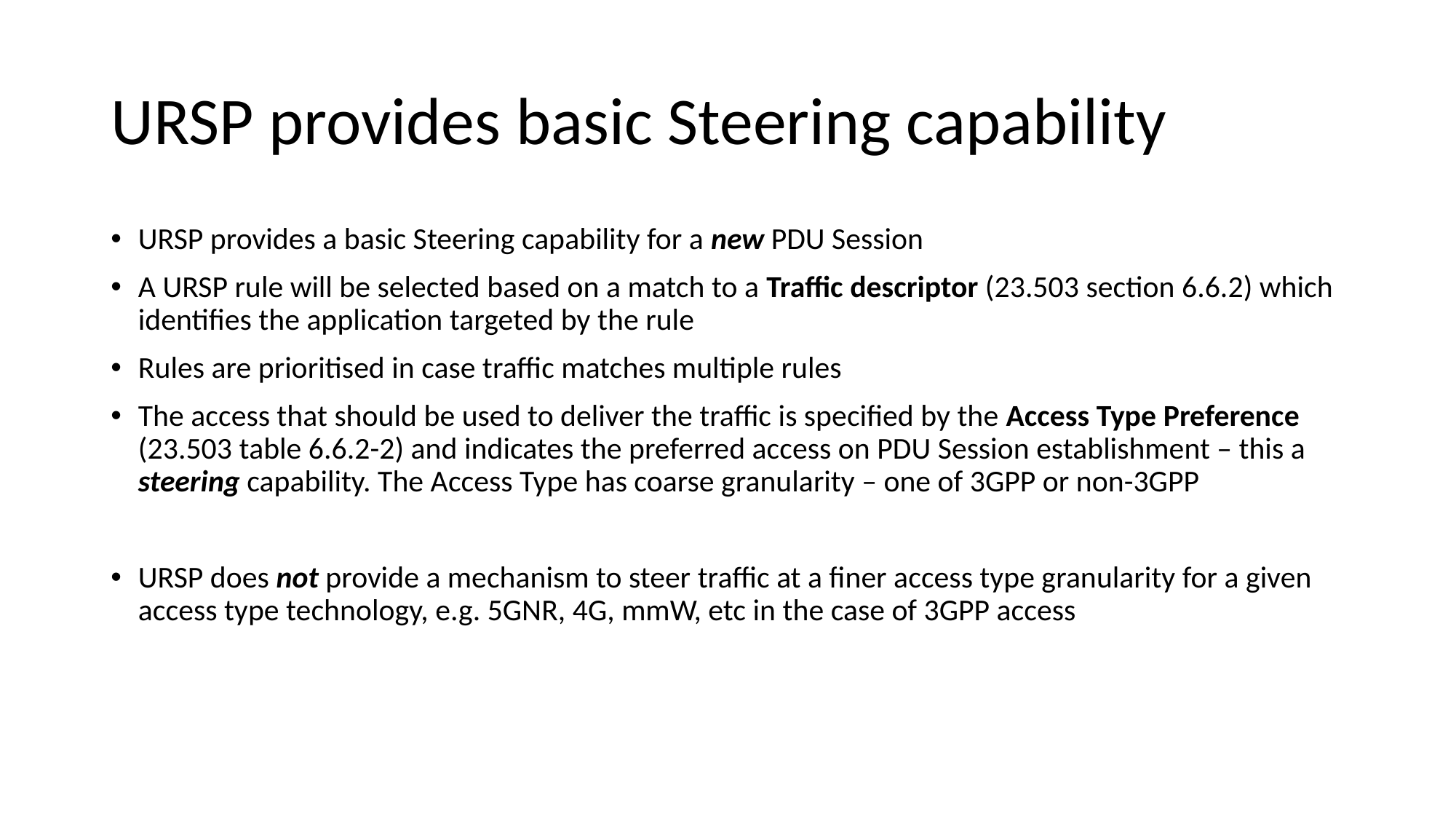

# URSP provides basic Steering capability
URSP provides a basic Steering capability for a new PDU Session
A URSP rule will be selected based on a match to a Traffic descriptor (23.503 section 6.6.2) which identifies the application targeted by the rule
Rules are prioritised in case traffic matches multiple rules
The access that should be used to deliver the traffic is specified by the Access Type Preference (23.503 table 6.6.2-2) and indicates the preferred access on PDU Session establishment – this a steering capability. The Access Type has coarse granularity – one of 3GPP or non-3GPP

URSP does not provide a mechanism to steer traffic at a finer access type granularity for a given access type technology, e.g. 5GNR, 4G, mmW, etc in the case of 3GPP access